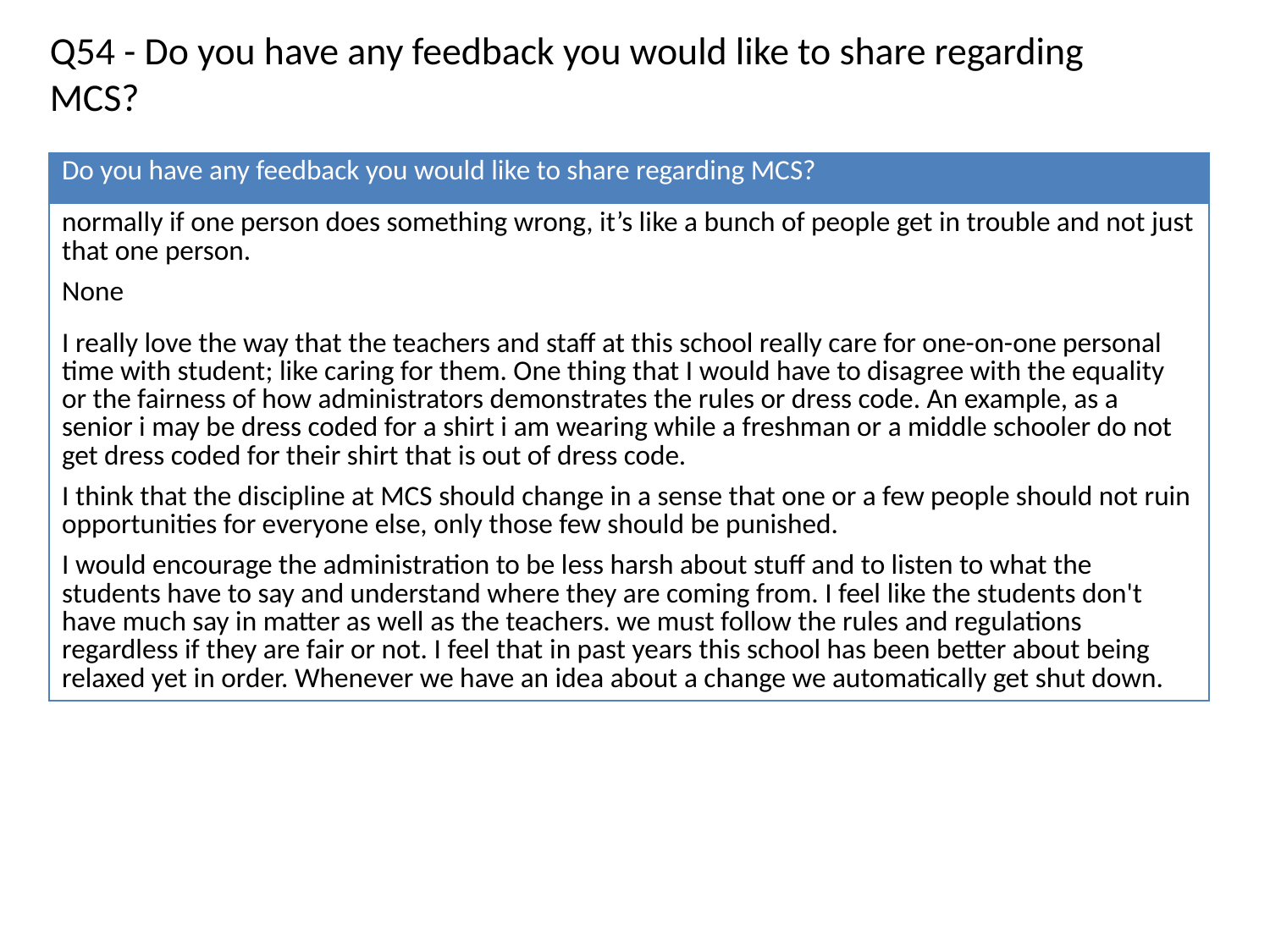

Q54 - Do you have any feedback you would like to share regarding MCS?
| Do you have any feedback you would like to share regarding MCS? |
| --- |
| normally if one person does something wrong, it’s like a bunch of people get in trouble and not just that one person. |
| None |
| I really love the way that the teachers and staff at this school really care for one-on-one personal time with student; like caring for them. One thing that I would have to disagree with the equality or the fairness of how administrators demonstrates the rules or dress code. An example, as a senior i may be dress coded for a shirt i am wearing while a freshman or a middle schooler do not get dress coded for their shirt that is out of dress code. |
| I think that the discipline at MCS should change in a sense that one or a few people should not ruin opportunities for everyone else, only those few should be punished. |
| I would encourage the administration to be less harsh about stuff and to listen to what the students have to say and understand where they are coming from. I feel like the students don't have much say in matter as well as the teachers. we must follow the rules and regulations regardless if they are fair or not. I feel that in past years this school has been better about being relaxed yet in order. Whenever we have an idea about a change we automatically get shut down. |